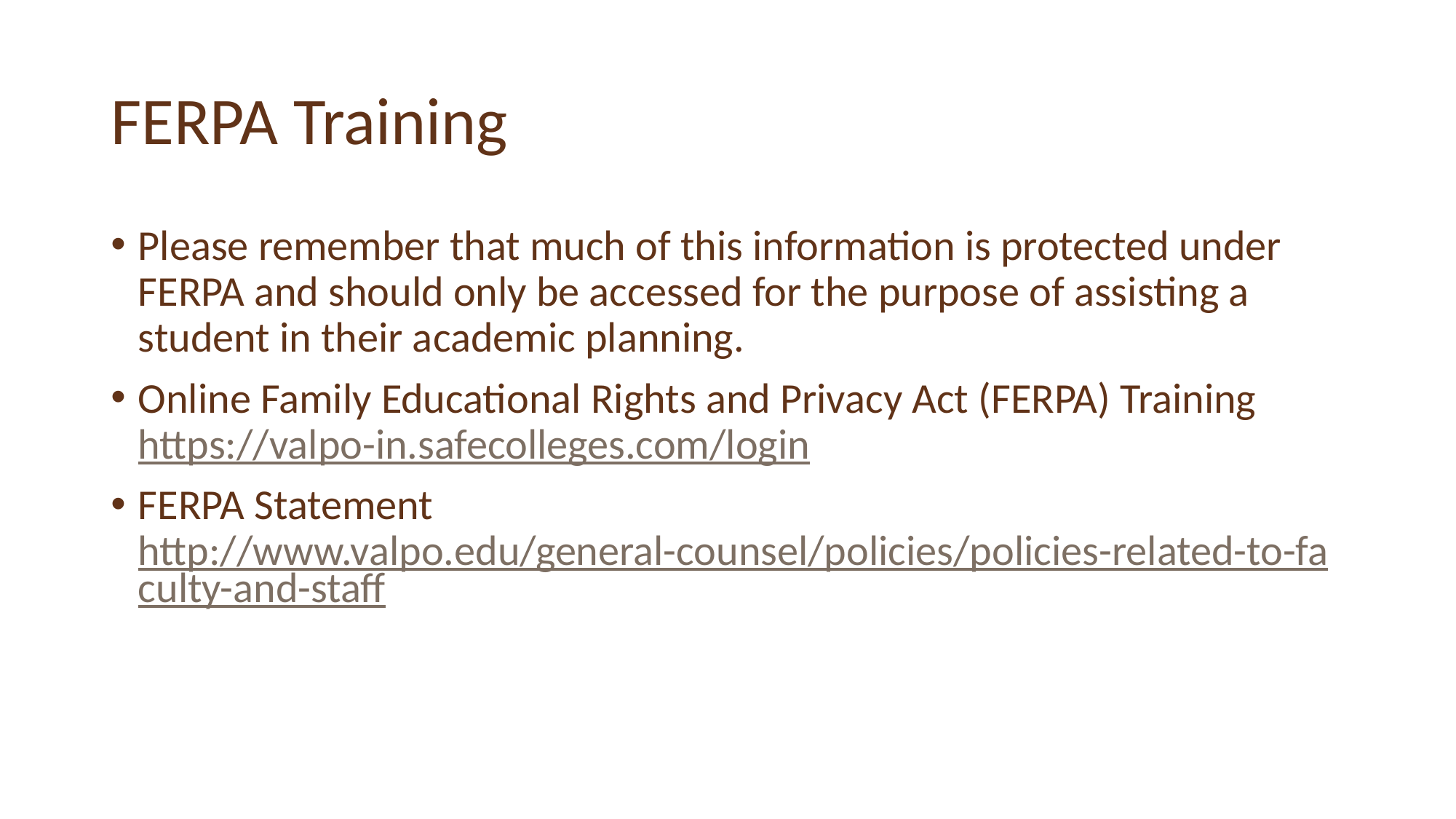

# FERPA Training
Please remember that much of this information is protected under FERPA and should only be accessed for the purpose of assisting a student in their academic planning.
Online Family Educational Rights and Privacy Act (FERPA) Training
https://valpo-in.safecolleges.com/login
FERPA Statement
http://www.valpo.edu/general-counsel/policies/policies-related-to-faculty-and-staff